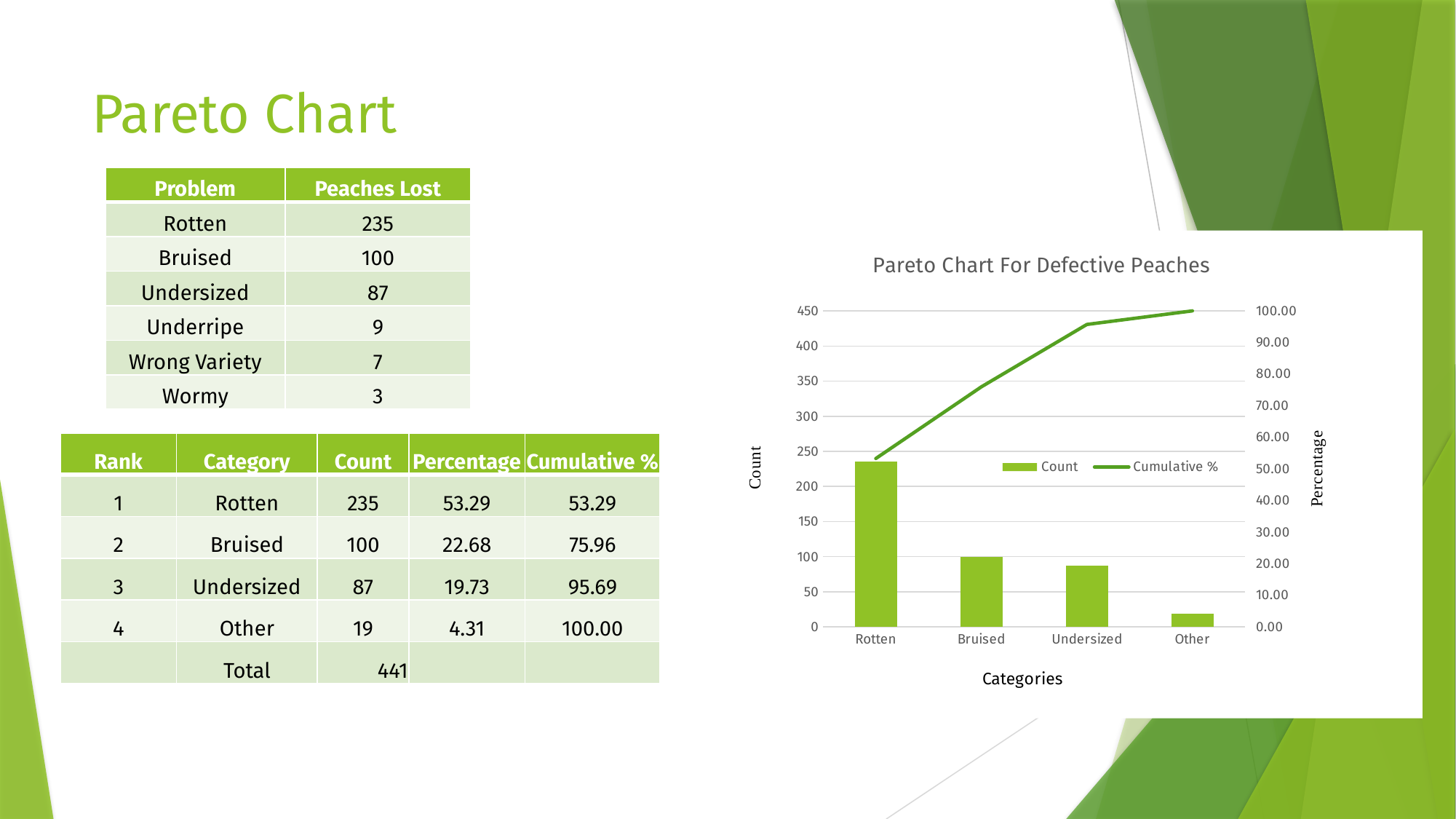

# Pareto Chart
| Problem | Peaches Lost |
| --- | --- |
| Rotten | 235 |
| Bruised | 100 |
| Undersized | 87 |
| Underripe | 9 |
| Wrong Variety | 7 |
| Wormy | 3 |

### Chart: Pareto Chart For Defective Peaches

| Category | Count | Cumulative % |
|---|---|---|
| Rotten | 235.0 | 53.28798185941043 |
| Bruised | 100.0 | 75.96371882086169 |
| Undersized | 87.0 | 95.69160997732428 |
| Other | 19.0 | 100.0 |
| Rank | Category | Count | Percentage | Cumulative % |
| --- | --- | --- | --- | --- |
| 1 | Rotten | 235 | 53.29 | 53.29 |
| 2 | Bruised | 100 | 22.68 | 75.96 |
| 3 | Undersized | 87 | 19.73 | 95.69 |
| 4 | Other | 19 | 4.31 | 100.00 |
|  | Total | 441 |  |  |